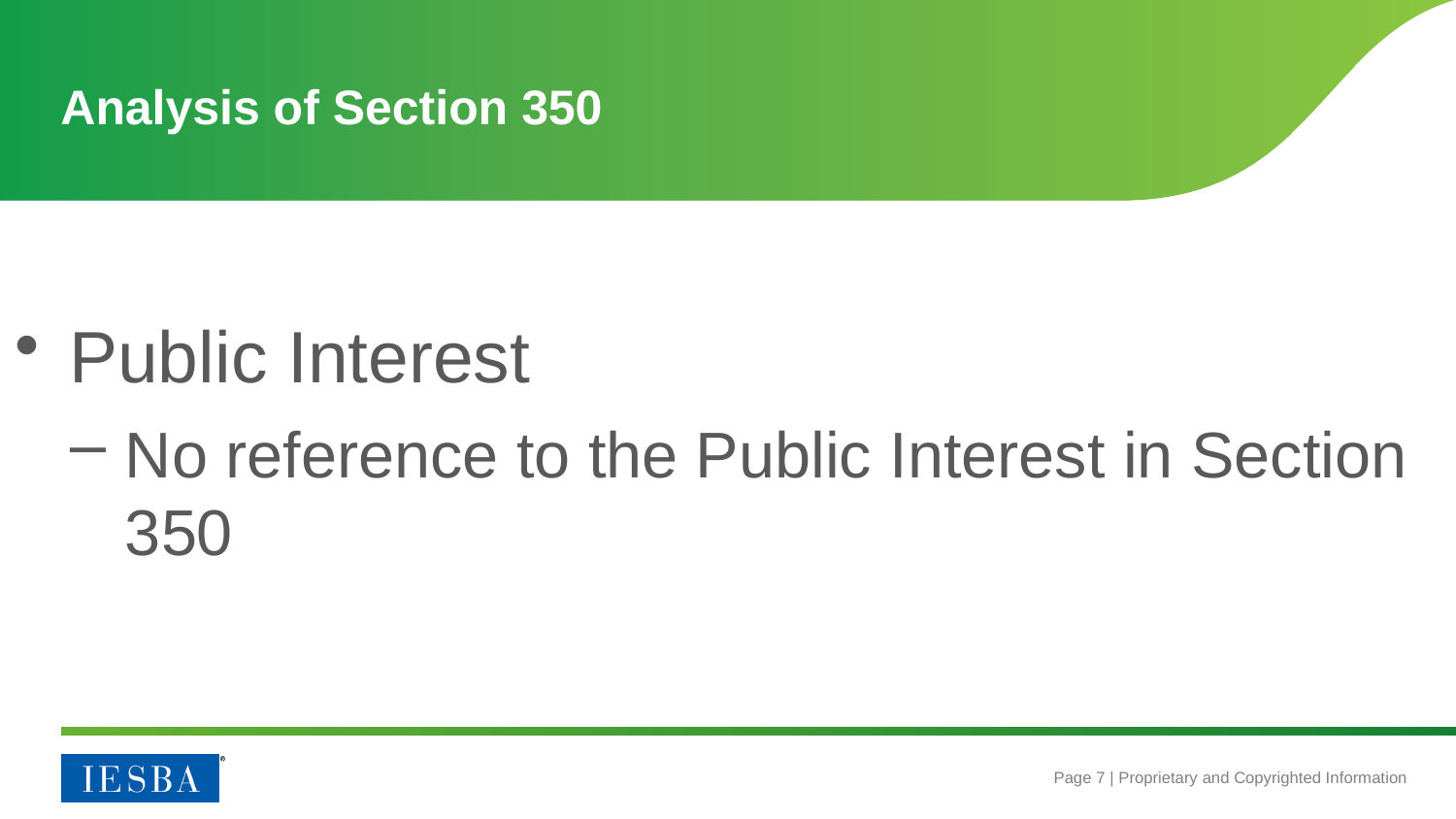

# Analysis of Section 350

Public Interest
No reference to the Public Interest in Section 350